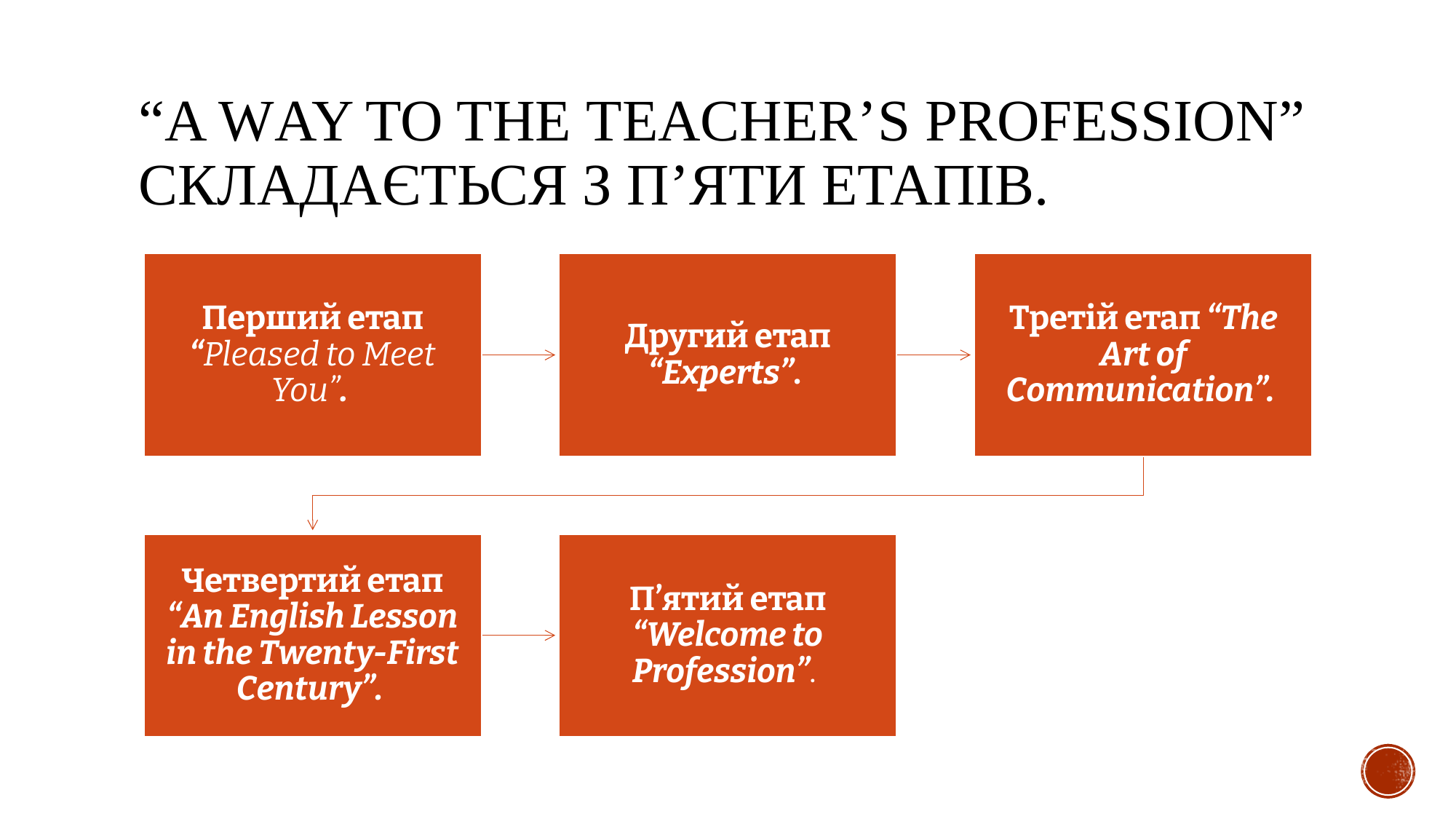

# “A Way to the Teacher’s Profession” складається з п’яти етапів.

Перший етап “Pleased to Meet You”.

Другий етап “Experts”.

Третій етап “The Art of Communication”.

Четвертий етап “An English Lesson in the Twenty-First Century”.
П’ятий етап “Welcome to Profession”.